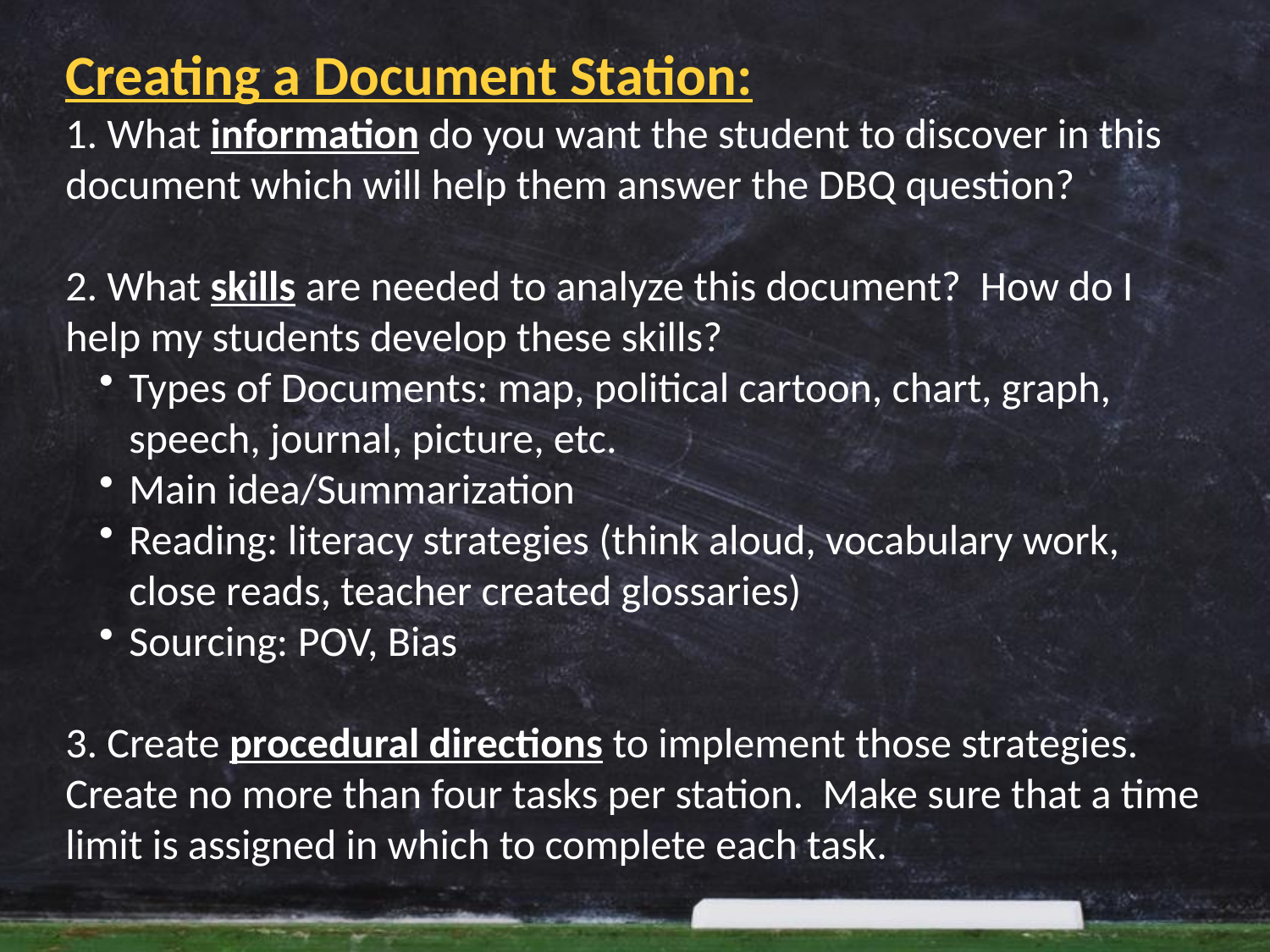

Creating a Document Station:
1. What information do you want the student to discover in this document which will help them answer the DBQ question?

2. What skills are needed to analyze this document?  How do I help my students develop these skills?
Types of Documents: map, political cartoon, chart, graph, speech, journal, picture, etc.
Main idea/Summarization
Reading: literacy strategies (think aloud, vocabulary work, close reads, teacher created glossaries)
Sourcing: POV, Bias

3. Create procedural directions to implement those strategies. Create no more than four tasks per station.  Make sure that a time limit is assigned in which to complete each task.